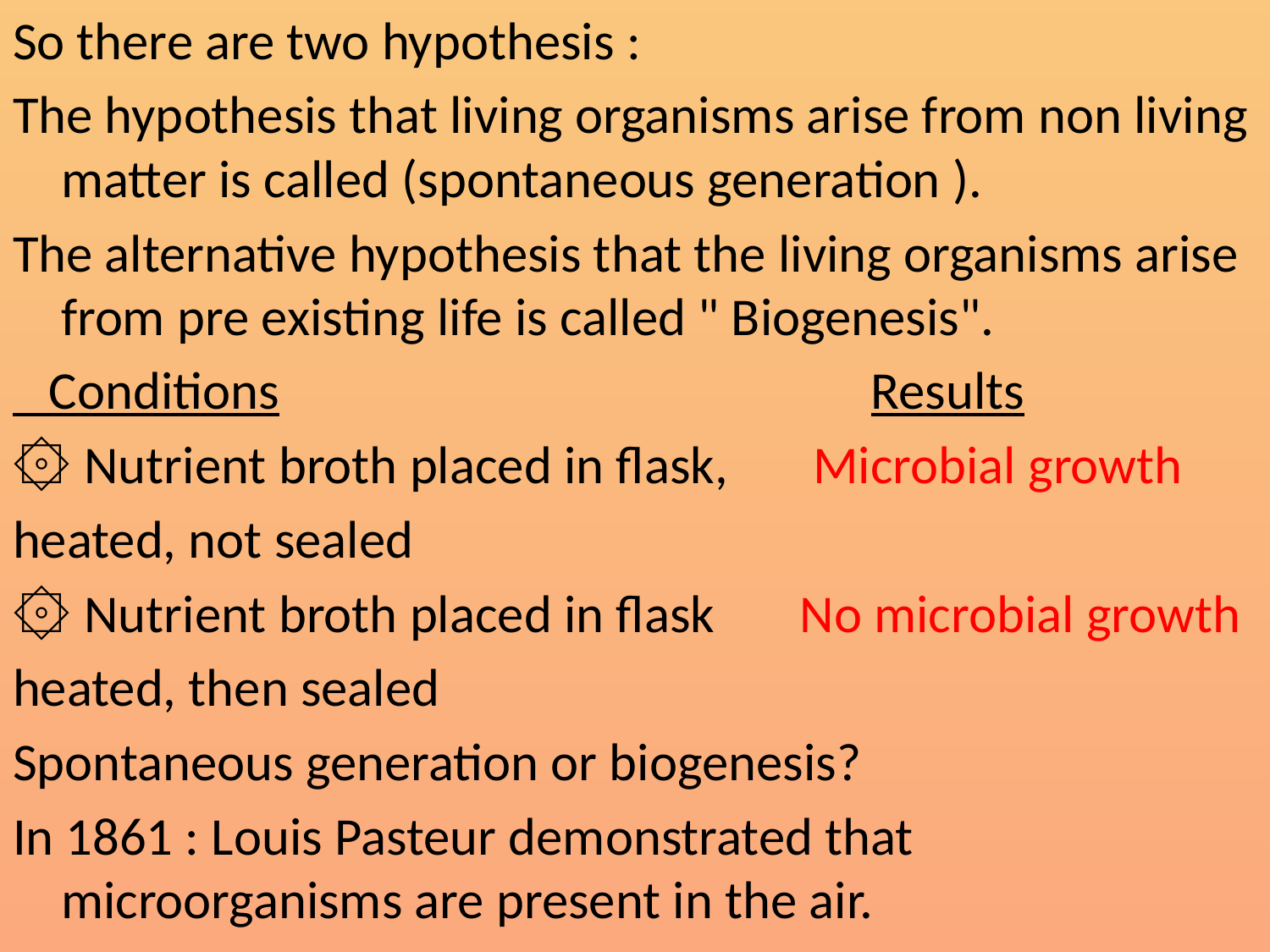

So there are two hypothesis :
The hypothesis that living organisms arise from non living matter is called (spontaneous generation ).
The alternative hypothesis that the living organisms arise from pre existing life is called " Biogenesis".
   Conditions                                                 Results
۞ Nutrient broth placed in flask,       Microbial growth
heated, not sealed
۞ Nutrient broth placed in flask       No microbial growth
heated, then sealed
Spontaneous generation or biogenesis?
In 1861 : Louis Pasteur demonstrated that microorganisms are present in the air.

#